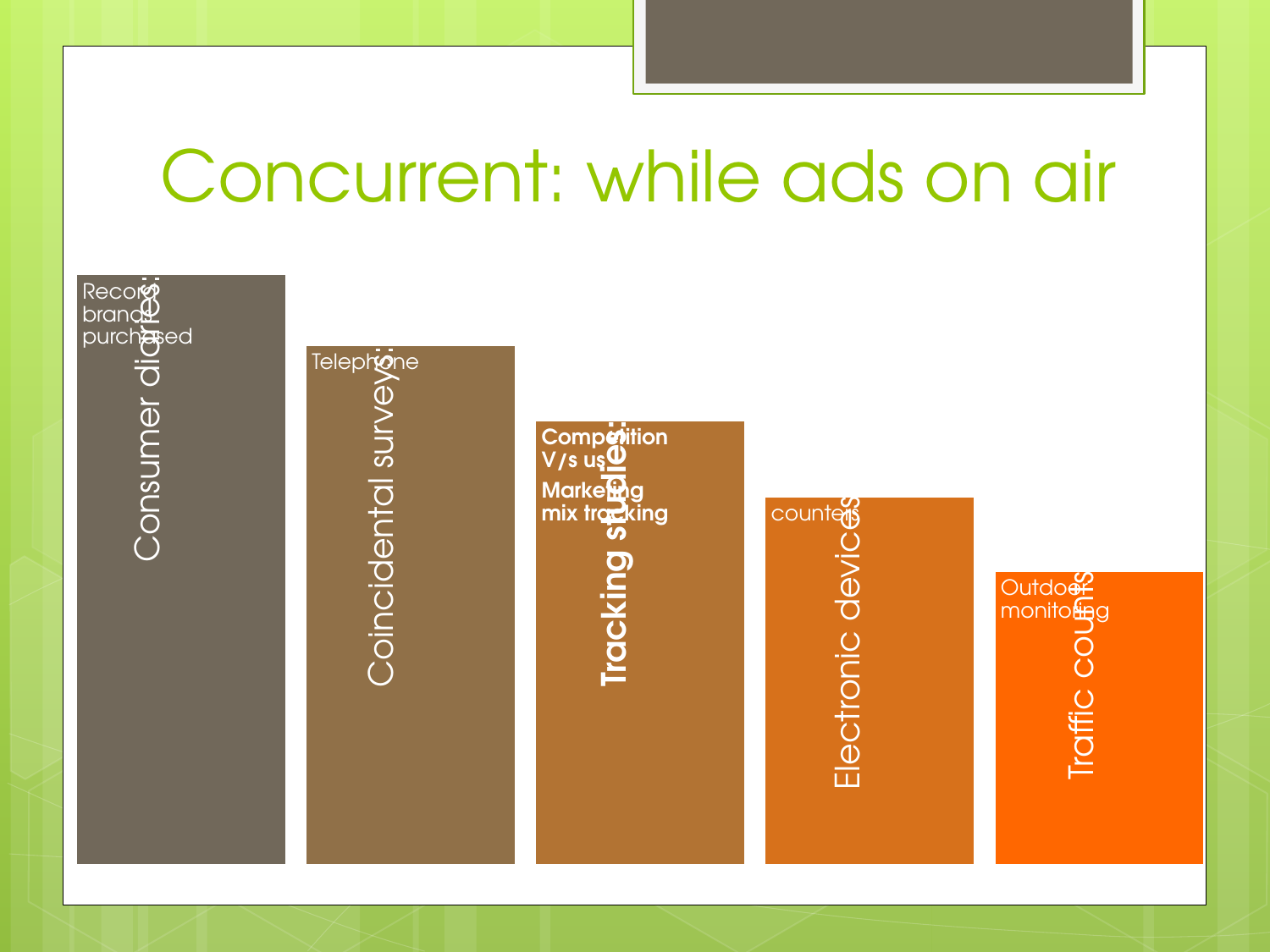

# Concurrent: while ads on air
Tracking studies:
Coincidental surveys:
Electronic devices
Consumer diaries:
Traffic counts
Record brands purchased
Telephone
Competition V/s us
Marketing mix tracking
counters
Outdoor monitoring